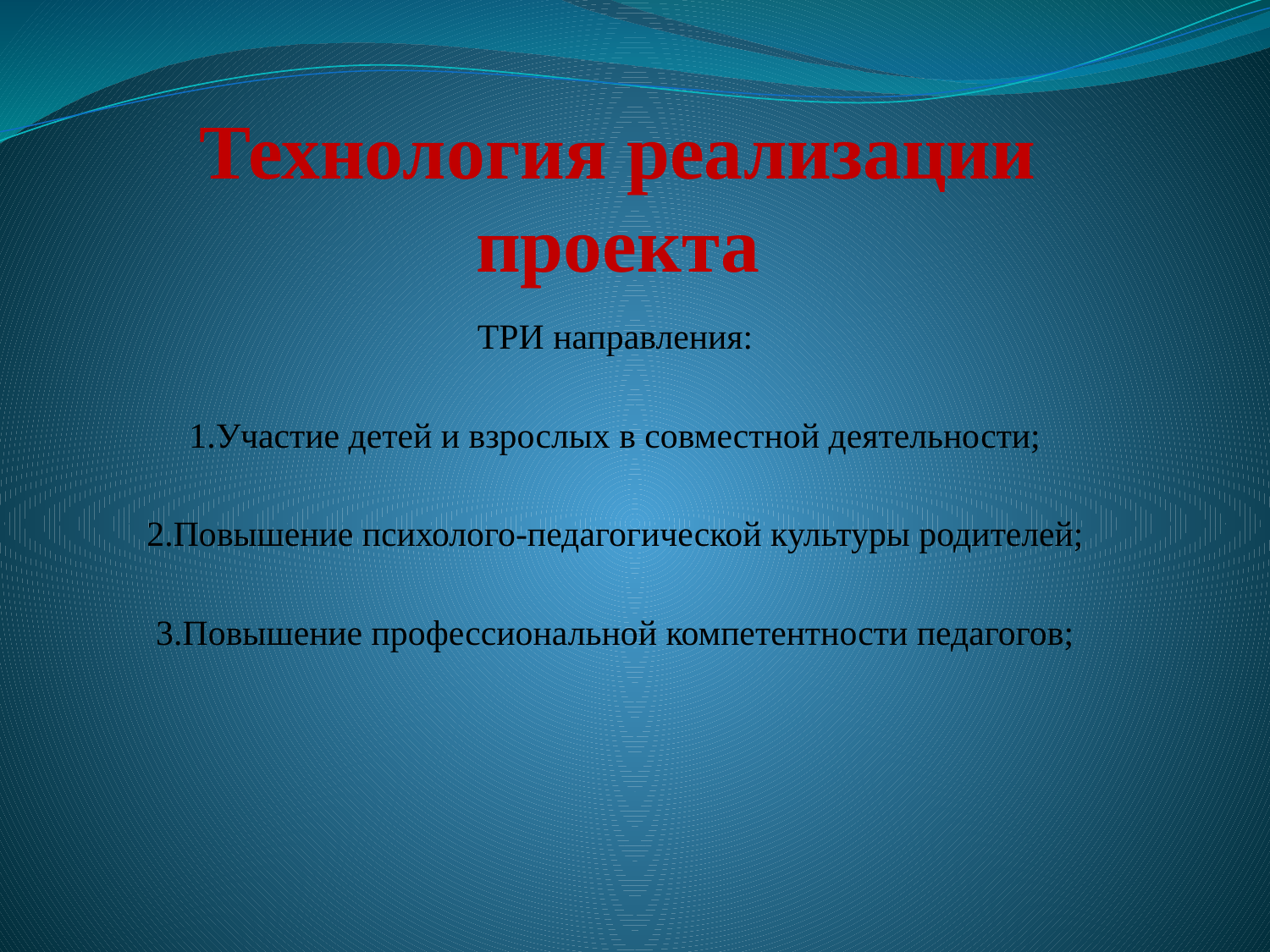

# Технология реализации проекта
ТРИ направления:

1.Участие детей и взрослых в совместной деятельности;

2.Повышение психолого-педагогической культуры родителей;

3.Повышение профессиональной компетентности педагогов;